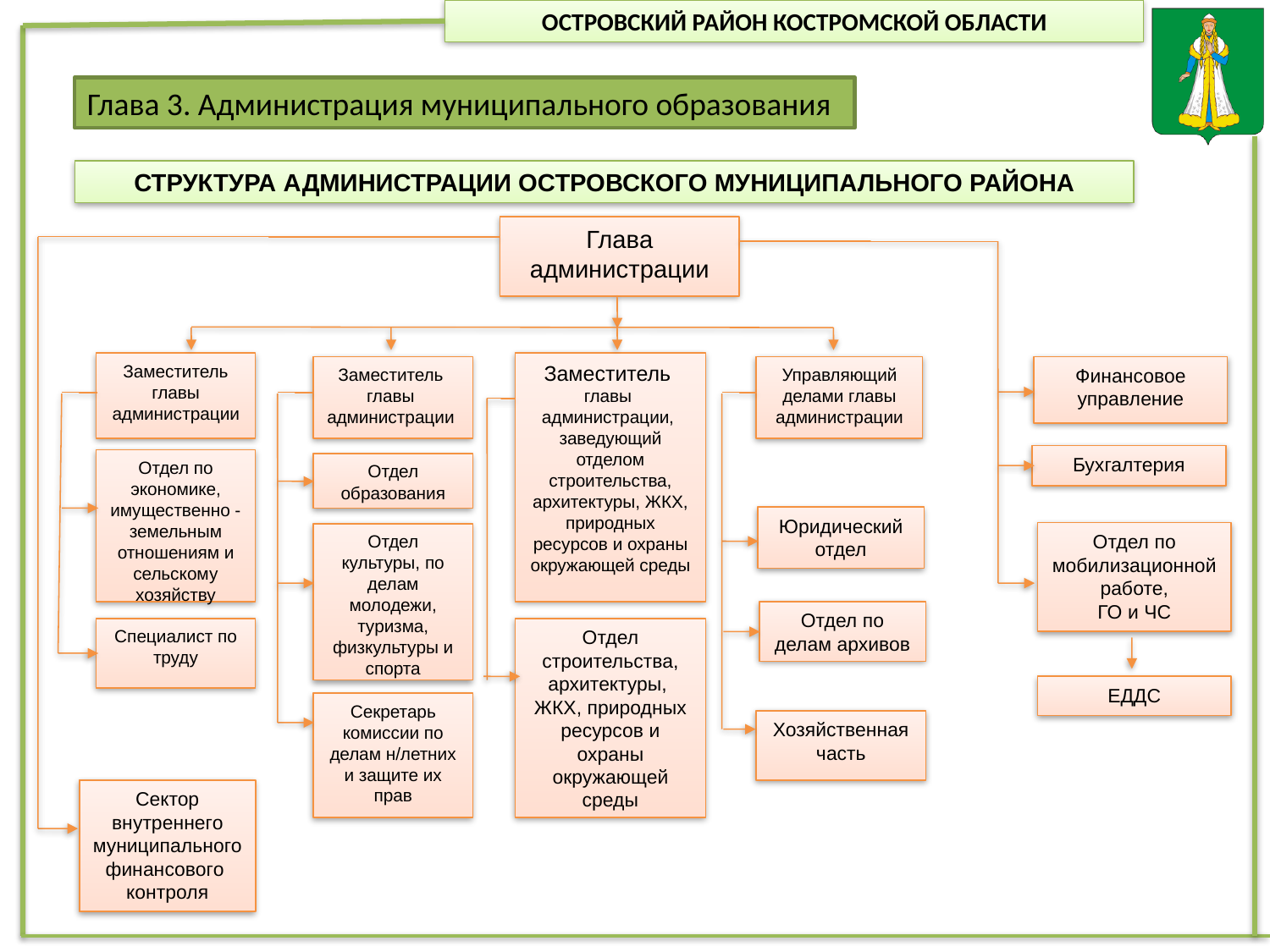

Глава 3. Администрация муниципального образования
СТРУКТУРА АДМИНИСТРАЦИИ ОСТРОВСКОГО МУНИЦИПАЛЬНОГО РАЙОНА
Глава администрации

Заместитель
гла­вы администрации
Заместитель
главы
админист­рации,  заведующий отделом строительства, архитектуры, ЖКХ, природных ресурсов и охраны окружающей среды
Заместитель
главы
администрации
Управляющий делами главы администрации
Финансовое управление

Бухгалтерия
Отдел по экономике, имущественно -земельным отношениям и сельскому хозяйству
Отдел образования

Юридический отдел

Отдел по мобилизационной работе,
ГО и ЧС
Отдел культуры, по делам молодежи, туризма, физкультуры и спорта

Отдел по делам архивов
Специалист по труду

Отдел строительства, архитектуры,  ЖКХ, природных ресурсов и охраны окружающей среды

ЕДДС
Секретарь комиссии по делам н/летних и защите их прав
Хозяйственная часть

Сектор внутреннего муниципального финансового  контроля